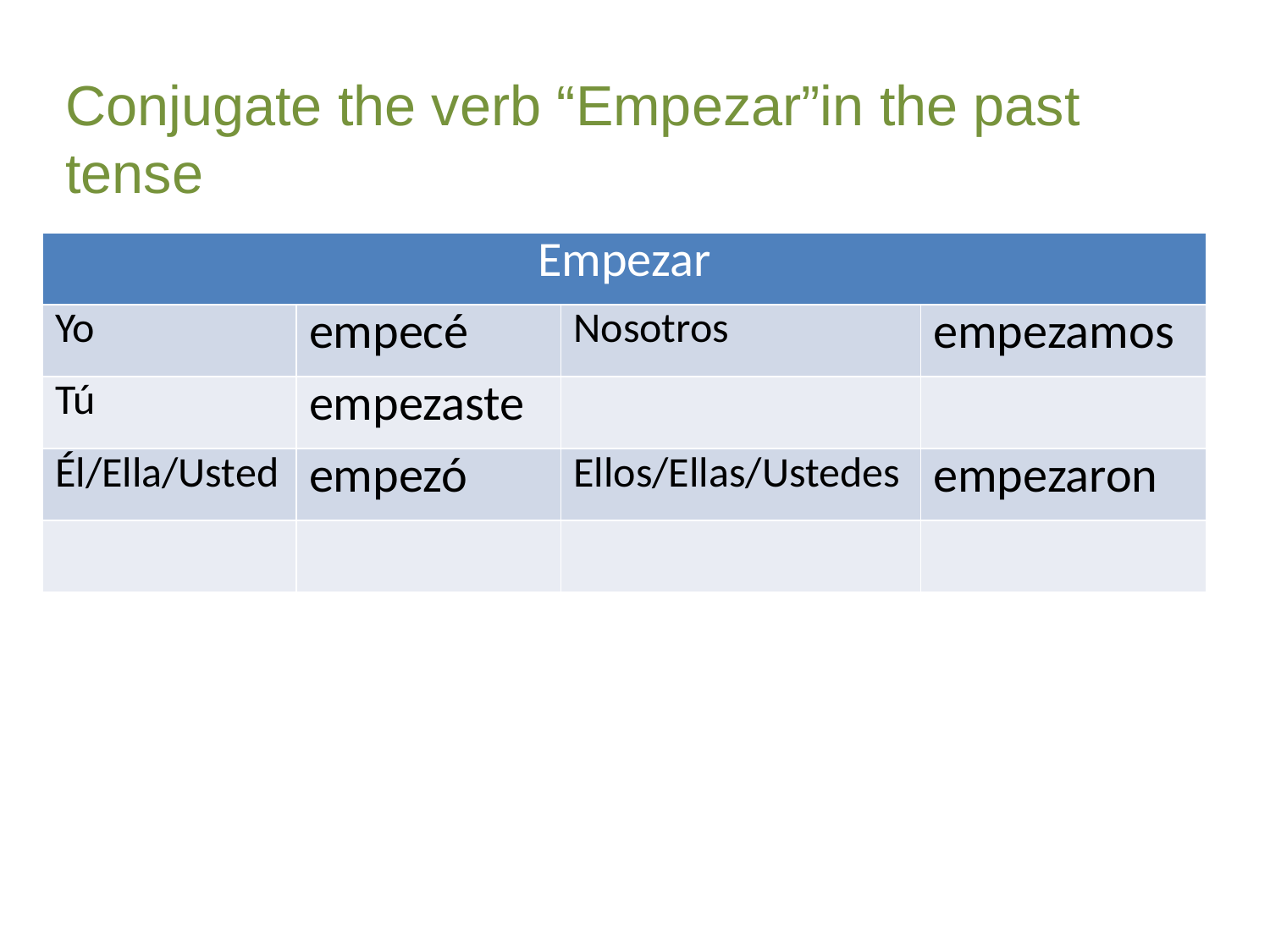

Conjugate the verb “Empezar”in the past tense
| Empezar |  |  |  |
| --- | --- | --- | --- |
| Yo | empecé | Nosotros | empezamos |
| Tú | empezaste |  |  |
| Él/Ella/Usted | empezó | Ellos/Ellas/Ustedes | empezaron |
|  |  |  |  |